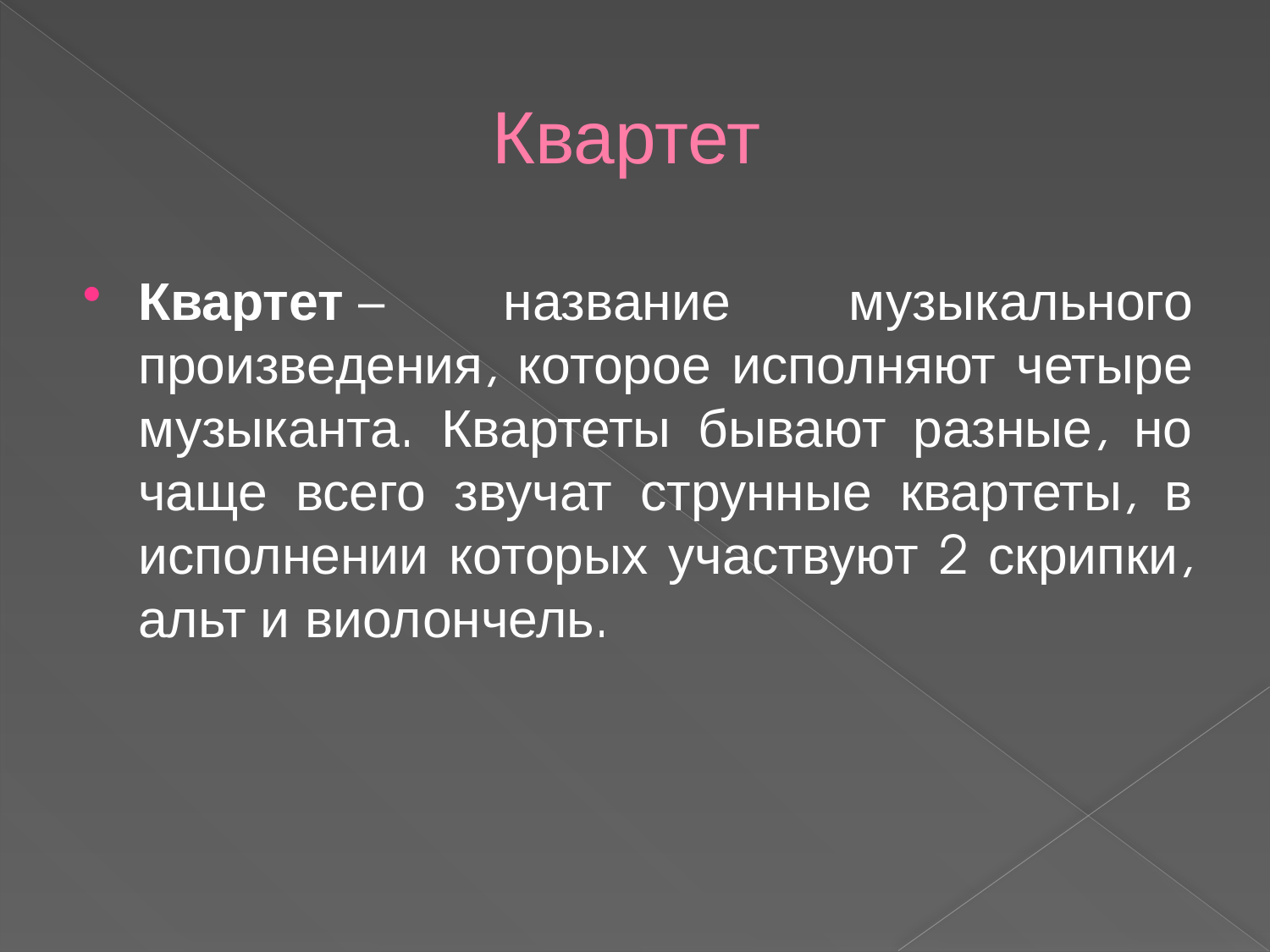

# Квартет
Квартет – название музыкального произведения, которое исполняют четыре музыканта. Квартеты бывают разные, но чаще всего звучат струнные квартеты, в исполнении которых участвуют 2 скрипки, альт и виолончель.